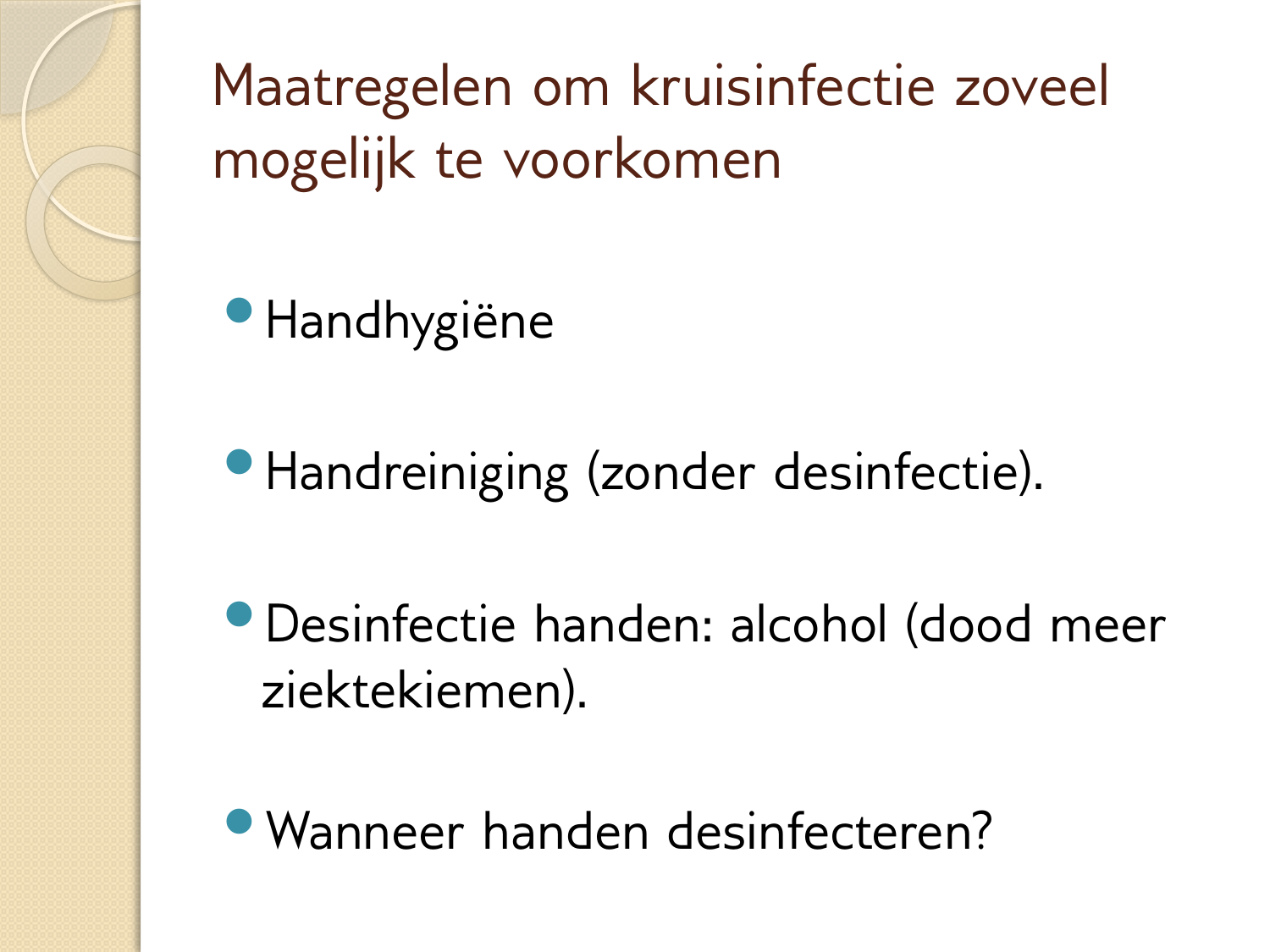

# Maatregelen om kruisinfectie zoveel mogelijk te voorkomen

Handhygiëne

Handreiniging (zonder desinfectie).

Desinfectie handen: alcohol (dood meer ziektekiemen).
Wanneer handen desinfecteren?